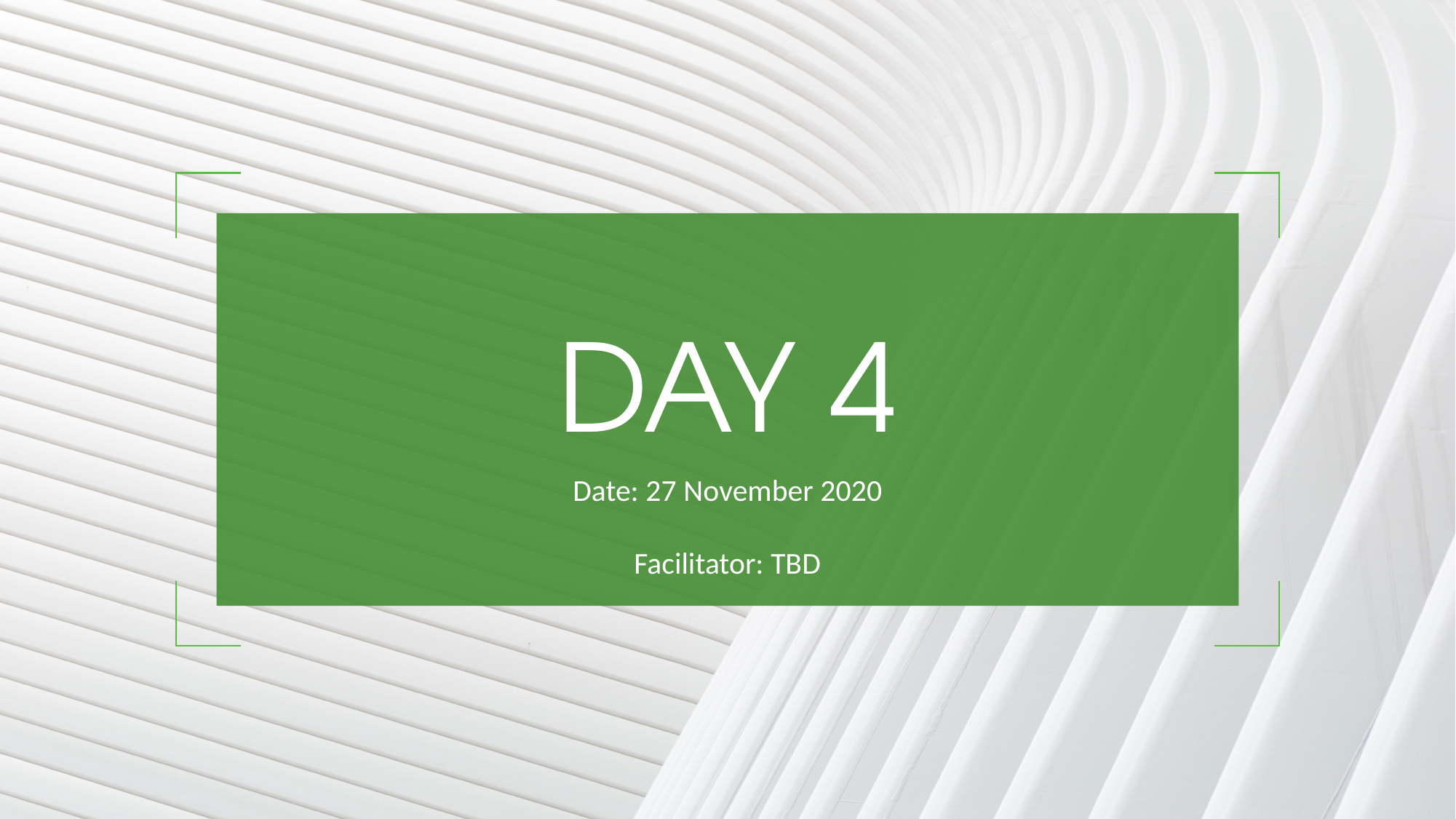

DAY 4
Date: 27 November 2020

Facilitator: TBD